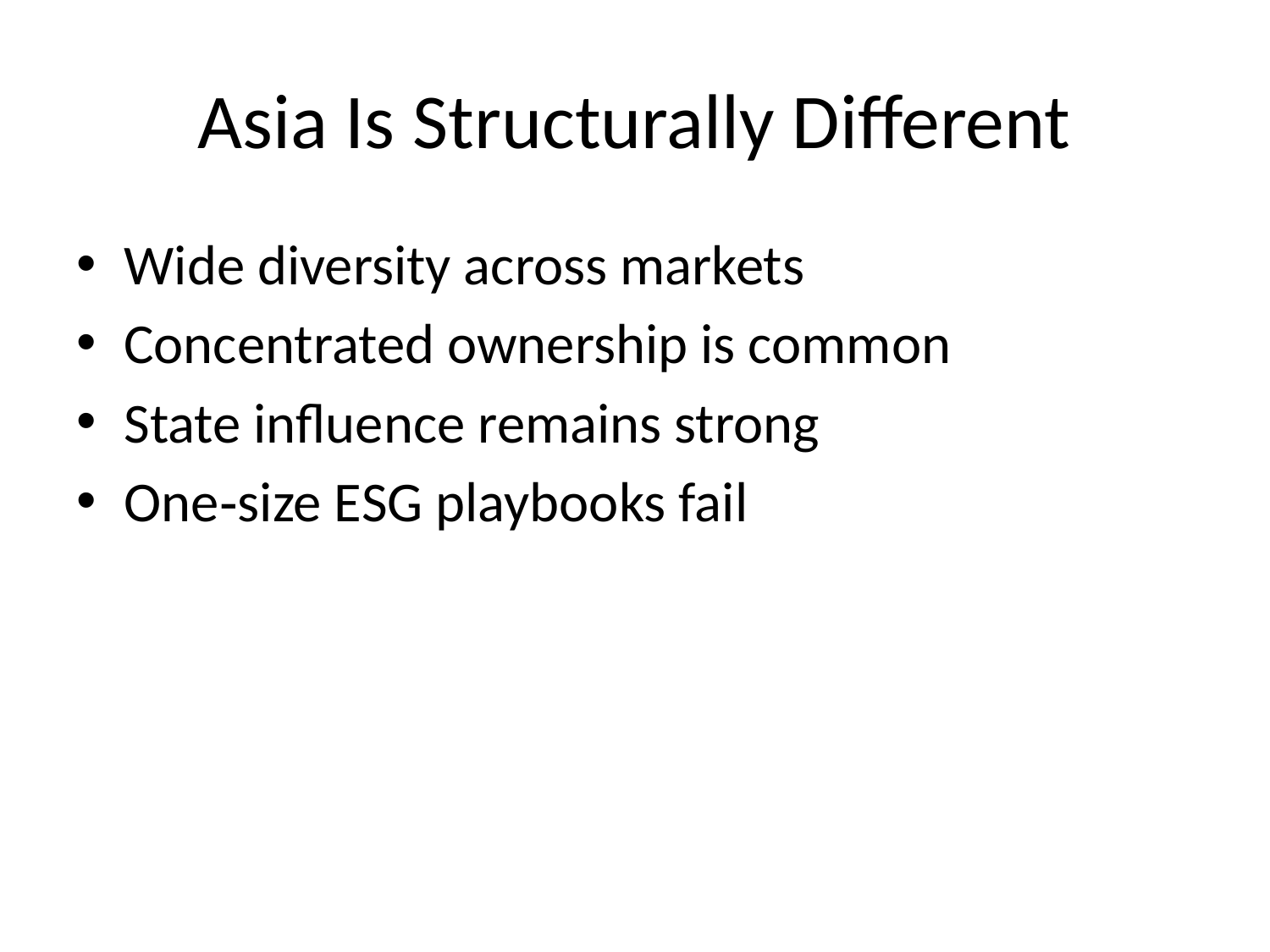

# Asia Is Structurally Different
Wide diversity across markets
Concentrated ownership is common
State influence remains strong
One‑size ESG playbooks fail